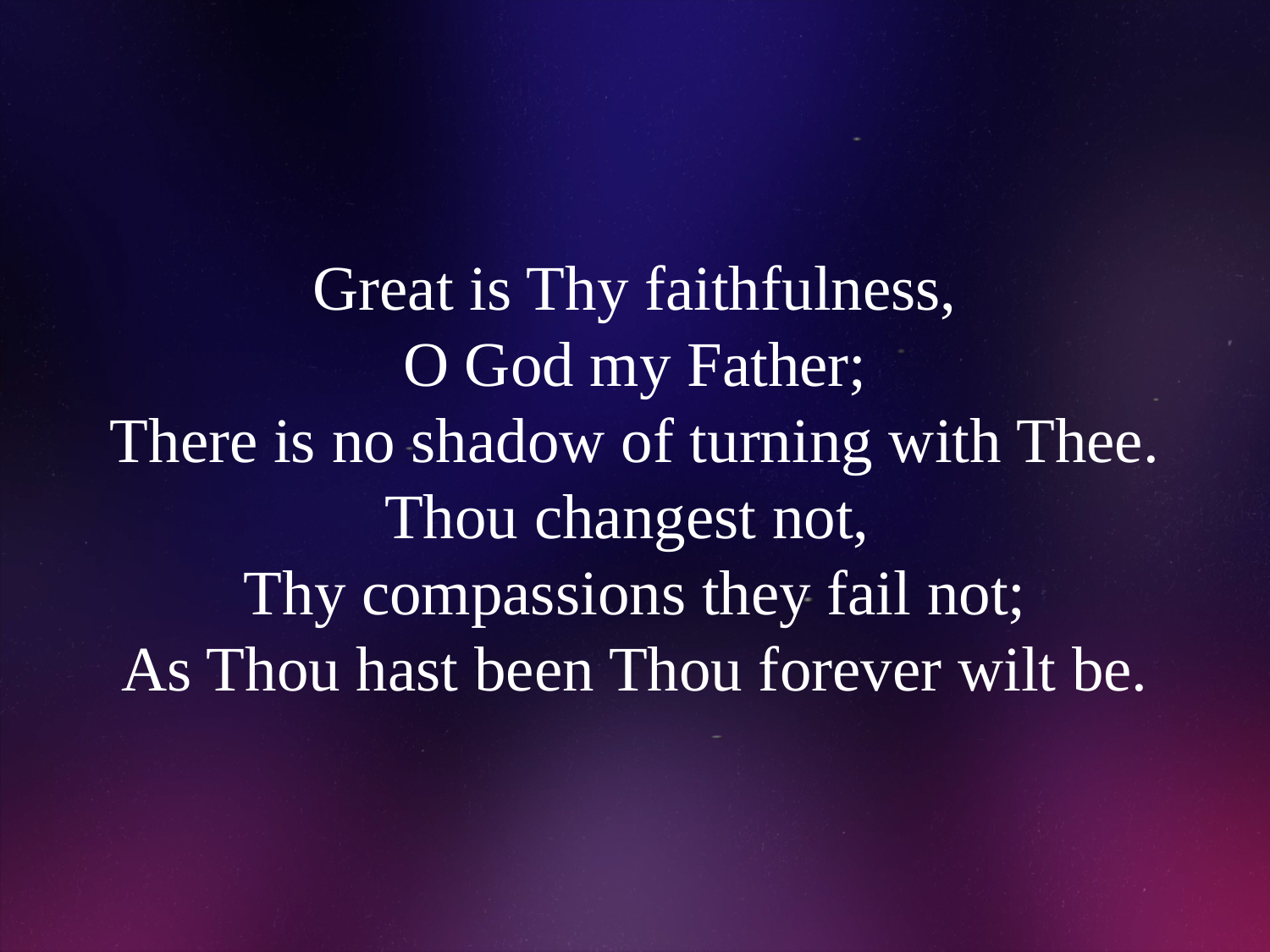

# Great is Thy faithfulness, O God my Father; There is no shadow of turning with Thee. Thou changest not, Thy compassions they fail not; As Thou hast been Thou forever wilt be.